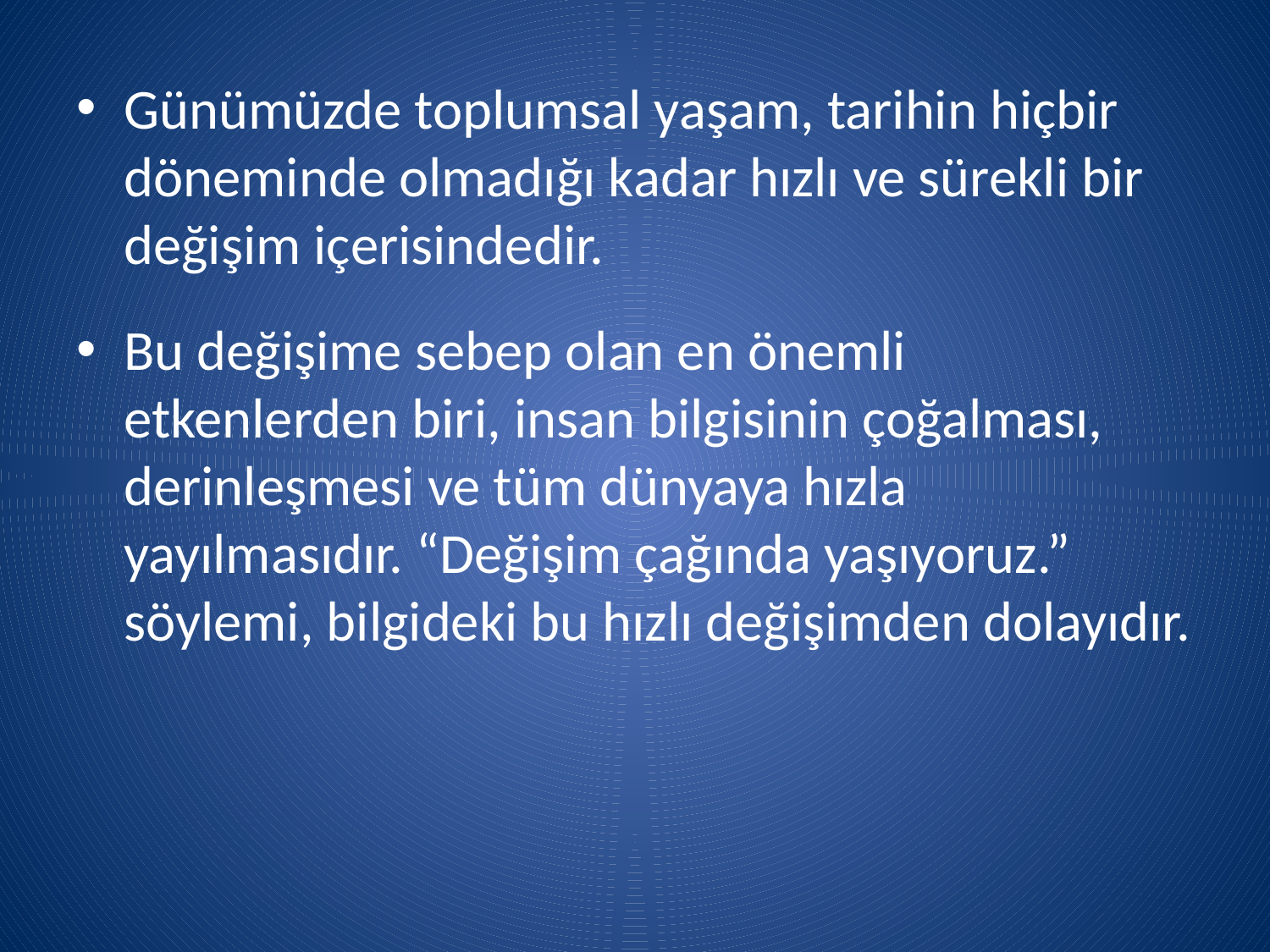

Günümüzde toplumsal yaşam, tarihin hiçbir döneminde olmadığı kadar hızlı ve sürekli bir değişim içerisindedir.

Bu değişime sebep olan en önemli etkenlerden biri, insan bilgisinin çoğalması, derinleşmesi ve tüm dünyaya hızla yayılmasıdır. “Değişim çağında yaşıyoruz.” söylemi, bilgideki bu hızlı değişimden dolayıdır.